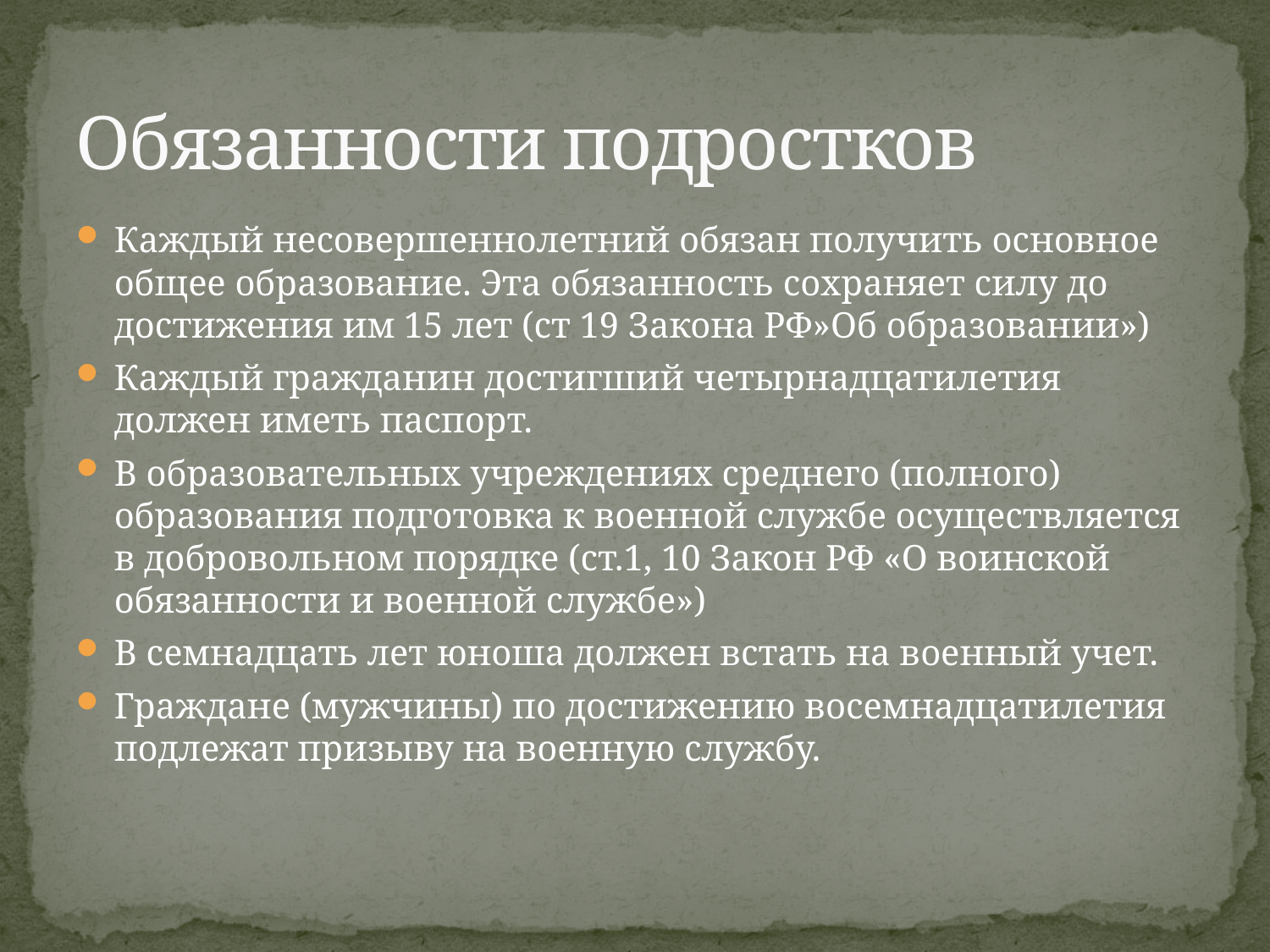

# Обязанности подростков
Каждый несовершеннолетний обязан получить основное общее образование. Эта обязанность сохраняет силу до достижения им 15 лет (ст 19 Закона РФ»Об образовании»)
Каждый гражданин достигший четырнадцатилетия должен иметь паспорт.
В образовательных учреждениях среднего (полного) образования подготовка к военной службе осуществляется в добровольном порядке (ст.1, 10 Закон РФ «О воинской обязанности и военной службе»)
В семнадцать лет юноша должен встать на военный учет.
Граждане (мужчины) по достижению восемнадцатилетия подлежат призыву на военную службу.